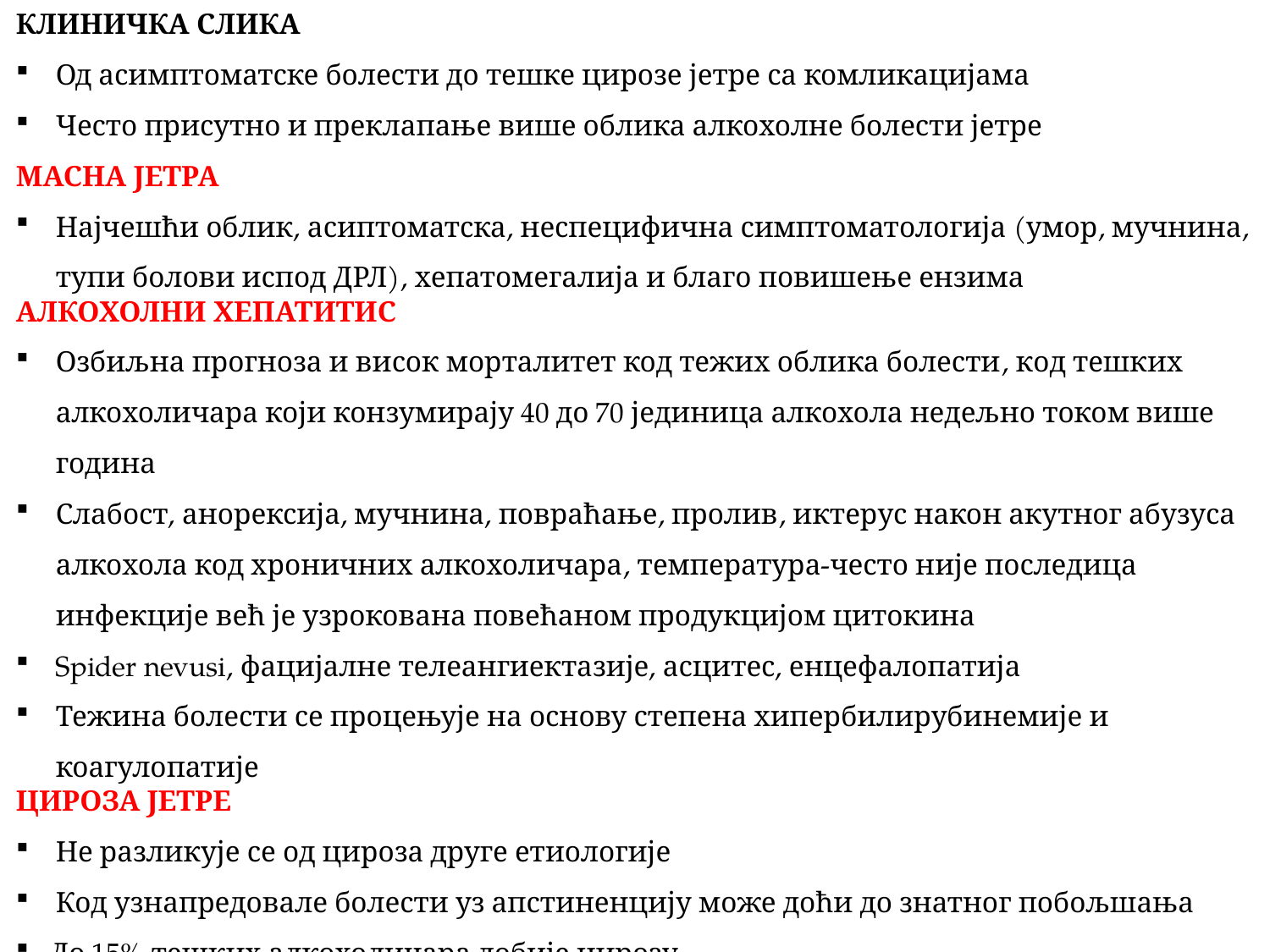

КЛИНИЧКА СЛИКА
Од асимптоматске болести до тешке цирозе јетре са комликацијама
Често присутно и преклапање више облика алкохолне болести јетре
МАСНА ЈЕТРА
Најчешћи облик, асиптоматска, неспецифична симптоматологија (умор, мучнина, тупи болови испод ДРЛ), хепатомегалија и благо повишење ензима
АЛКОХОЛНИ ХЕПАТИТИС
Озбиљна прогноза и висок морталитет код тежих облика болести, код тешких алкохоличара који конзумирају 40 до 70 јединица алкохола недељно током више година
Слабост, анорексија, мучнина, повраћање, пролив, иктерус након акутног абузуса алкохола код хроничних алкохоличара, температура-често није последица инфекције већ је узрокована повећаном продукцијом цитокина
Spider nevusi, фацијалне телеангиектазије, асцитес, енцефалопатија
Тежина болести се процењује на основу степена хипербилирубинемије и коагулопатије
ЦИРОЗА ЈЕТРЕ
Не разликује се од цироза друге етиологије
Код узнапредовале болести уз апстиненцију може доћи до знатног побољшања
   До 15% тешких алкохоличара добије цирозу